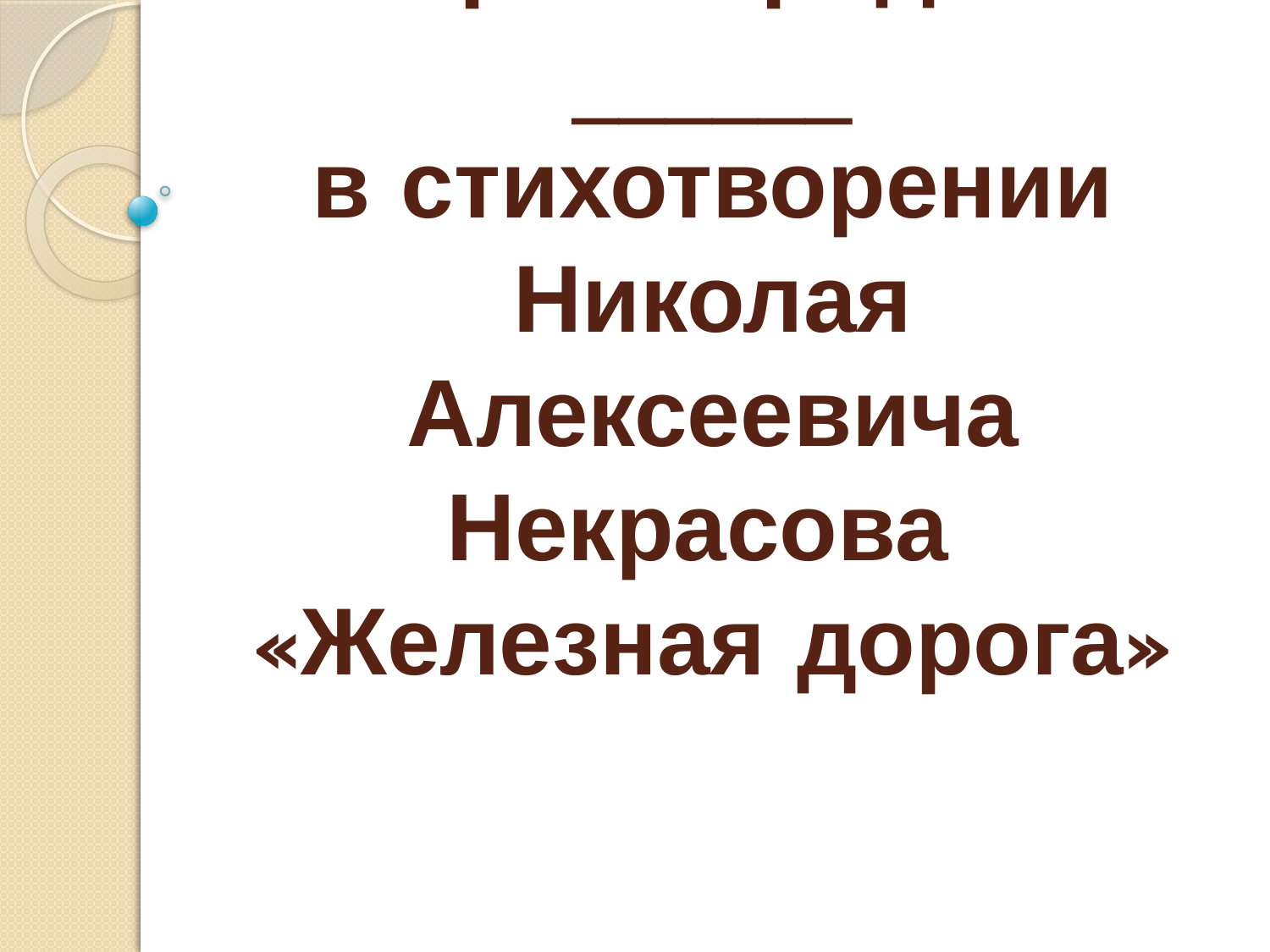

# Образ народа –  ______ в стихотворении Николая Алексеевича Некрасова «Железная дорога»